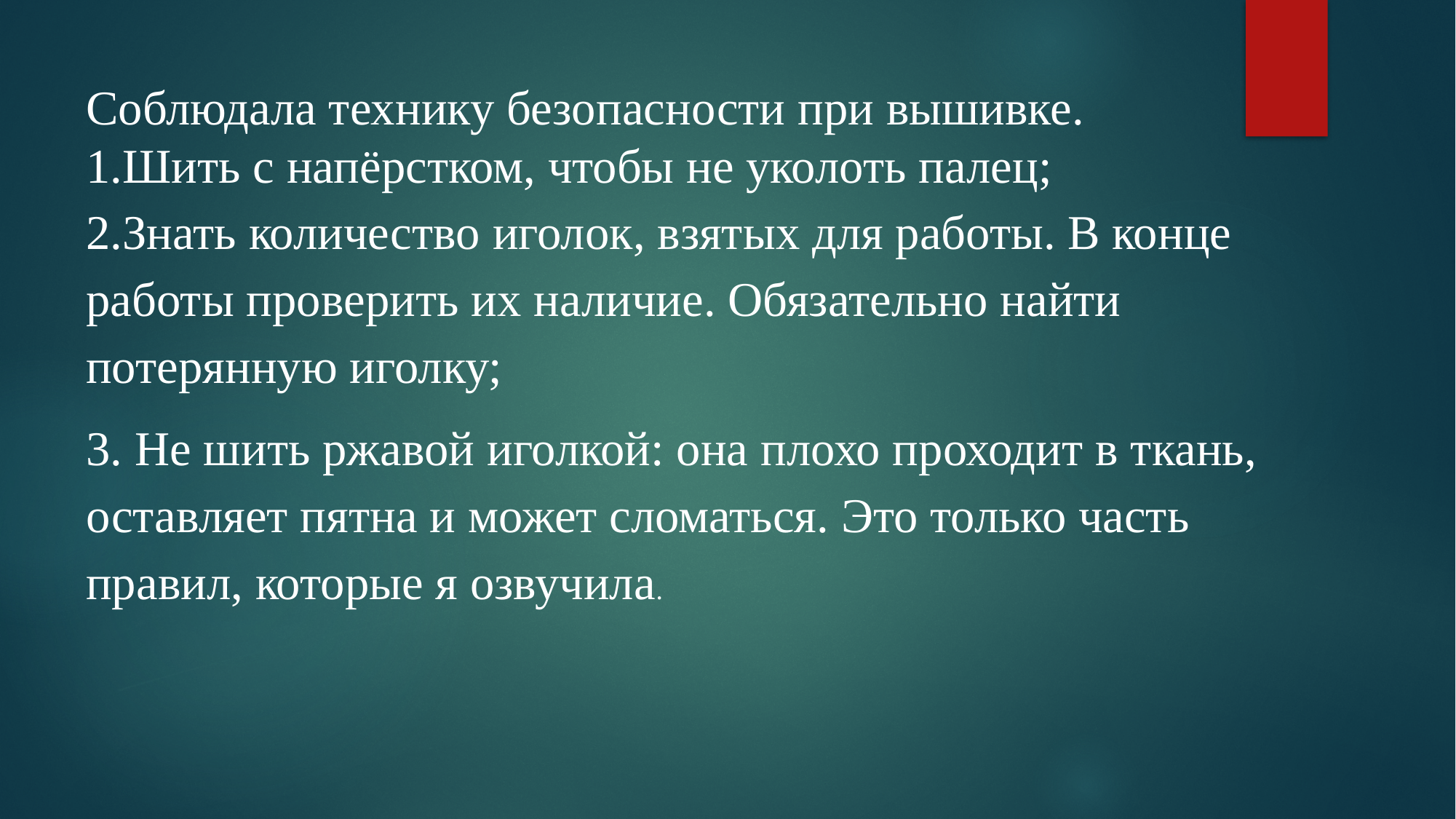

Соблюдала технику безопасности при вышивке.
1.Шить с напёрстком, чтобы не уколоть палец;
2.Знать количество иголок, взятых для работы. В конце работы проверить их наличие. Обязательно найти потерянную иголку;
3. Не шить ржавой иголкой: она плохо проходит в ткань, оставляет пятна и может сломаться. Это только часть правил, которые я озвучила.